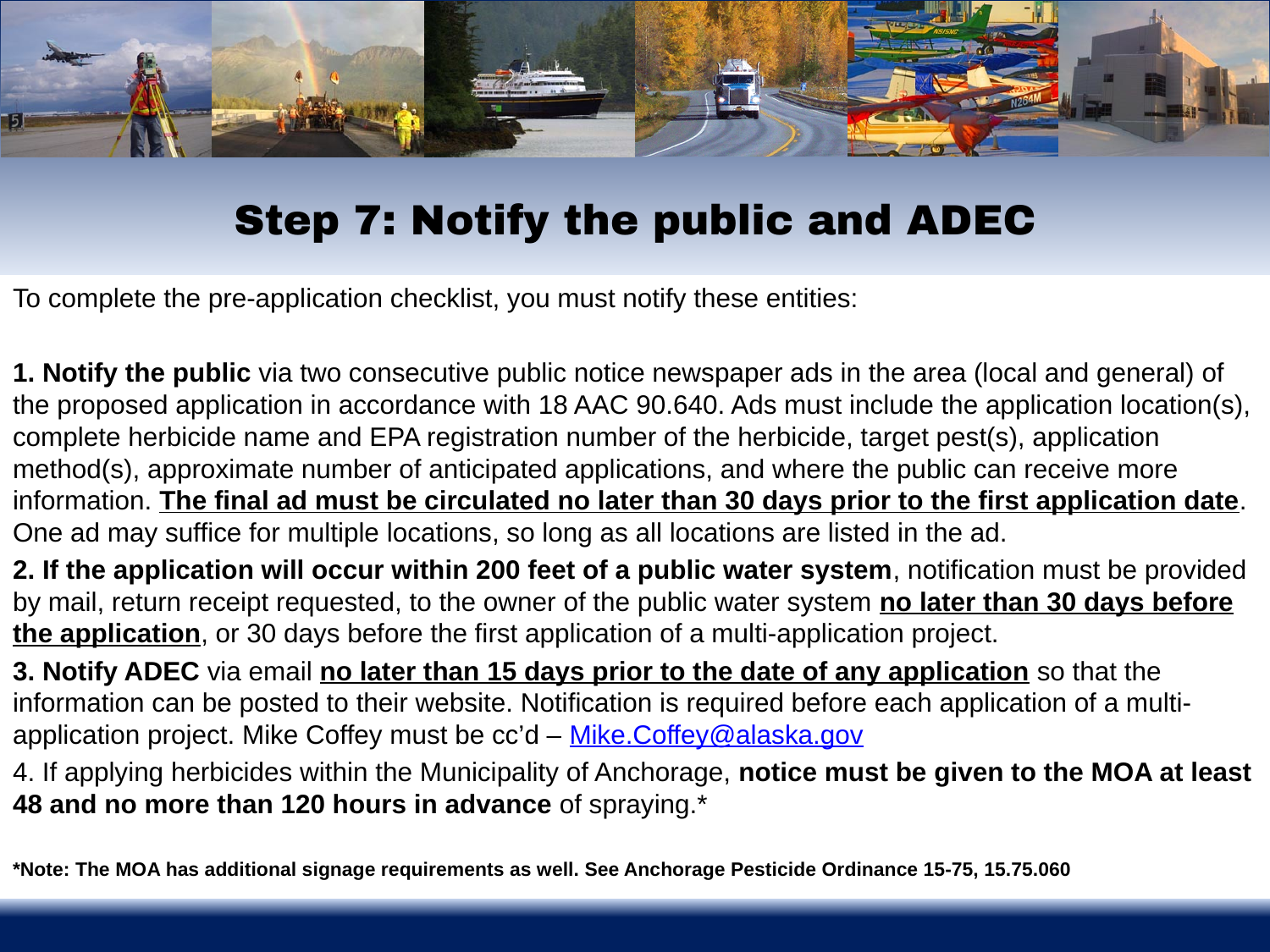

# Step 7: Notify the public and ADEC
To complete the pre-application checklist, you must notify these entities:

1. Notify the public via two consecutive public notice newspaper ads in the area (local and general) of the proposed application in accordance with 18 AAC 90.640. Ads must include the application location(s), complete herbicide name and EPA registration number of the herbicide, target pest(s), application method(s), approximate number of anticipated applications, and where the public can receive more information. The final ad must be circulated no later than 30 days prior to the first application date. One ad may suffice for multiple locations, so long as all locations are listed in the ad.
2. If the application will occur within 200 feet of a public water system, notification must be provided by mail, return receipt requested, to the owner of the public water system no later than 30 days before the application, or 30 days before the first application of a multi-application project.
3. Notify ADEC via email no later than 15 days prior to the date of any application so that the information can be posted to their website. Notification is required before each application of a multi-application project. Mike Coffey must be cc’d – Mike.Coffey@alaska.gov
4. If applying herbicides within the Municipality of Anchorage, notice must be given to the MOA at least 48 and no more than 120 hours in advance of spraying.*

*Note: The MOA has additional signage requirements as well. See Anchorage Pesticide Ordinance 15-75, 15.75.060